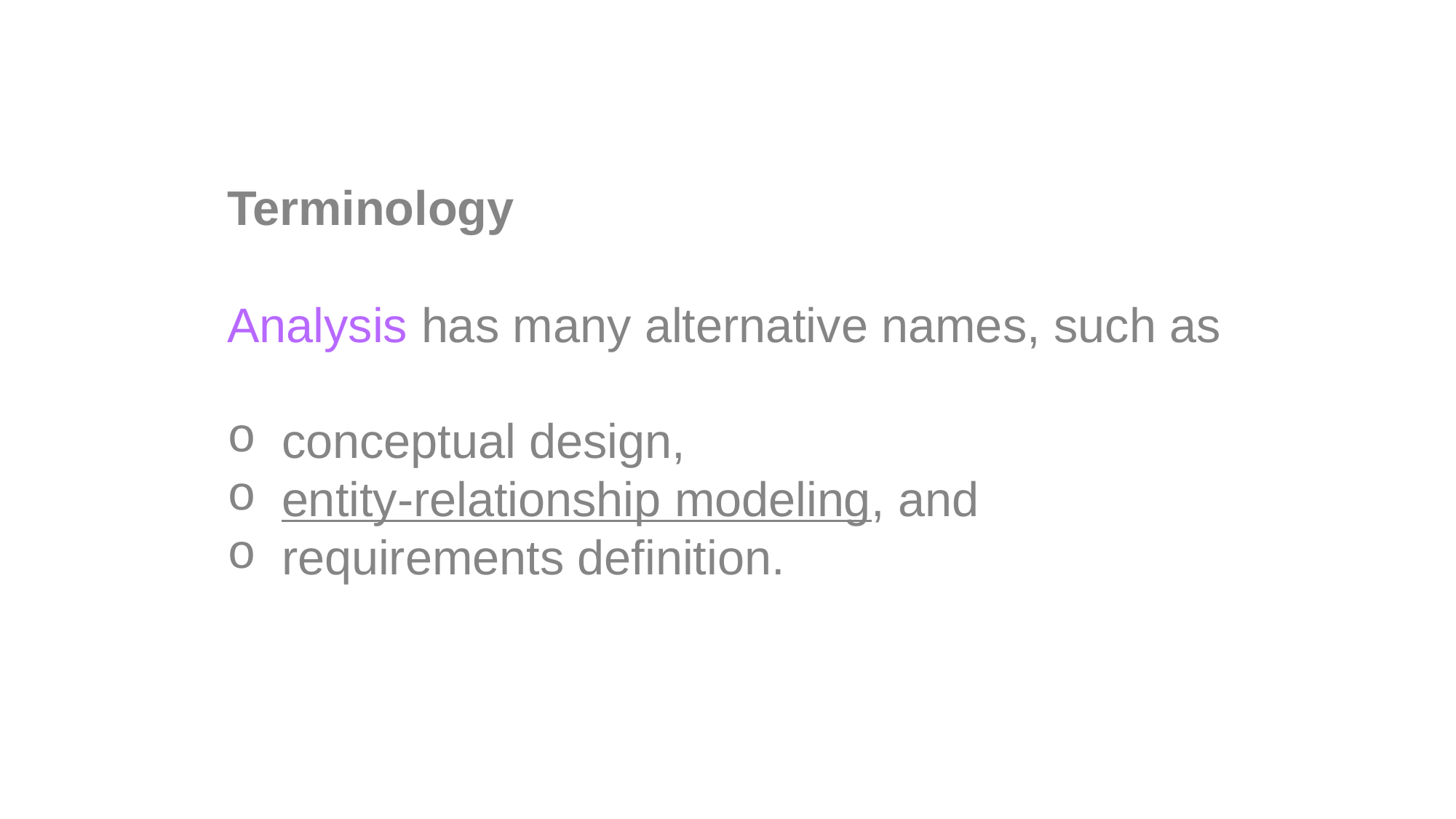

Terminology

Analysis has many alternative names, such as

conceptual design,
entity-relationship modeling, and
requirements definition.